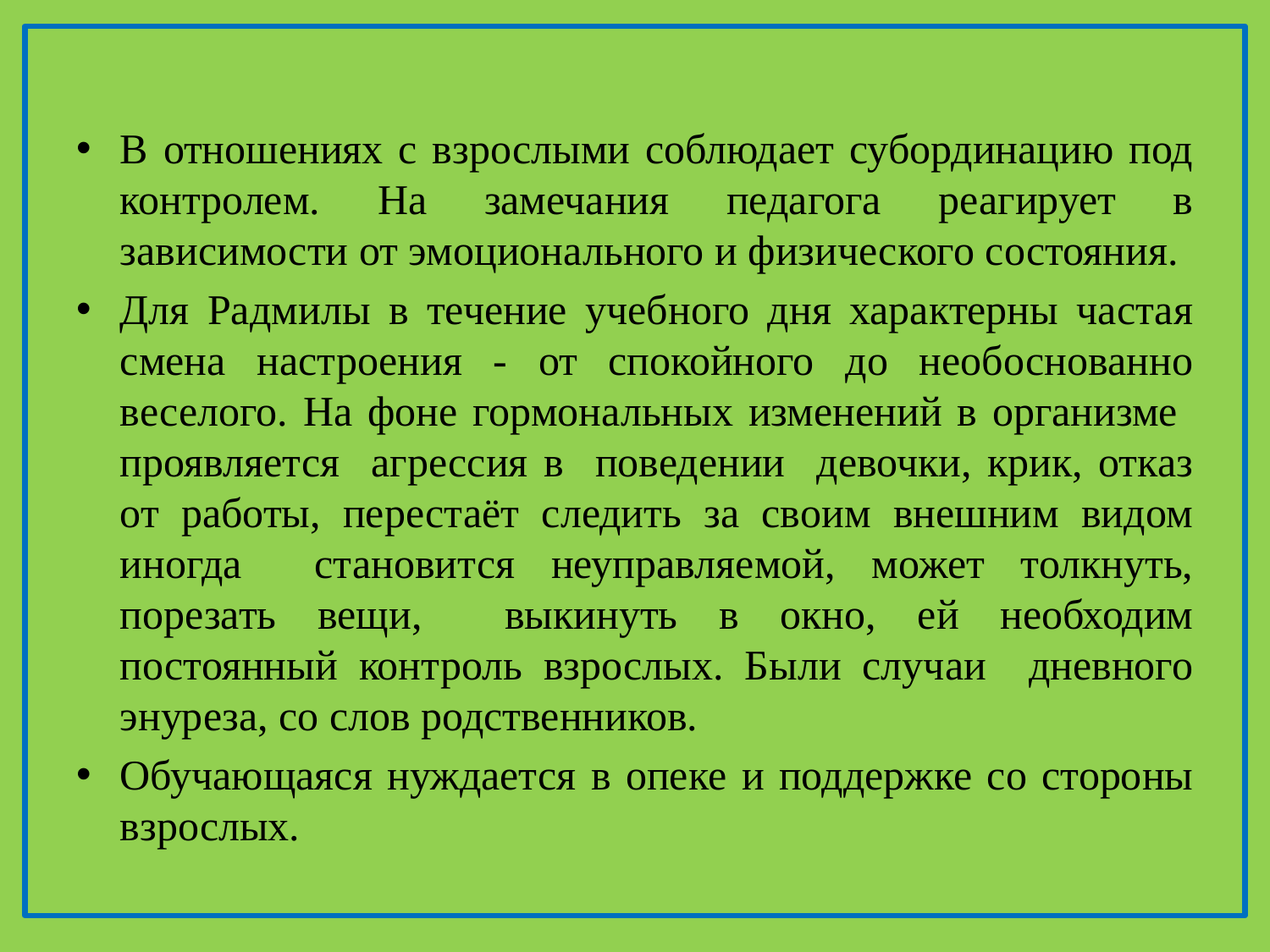

В отношениях с взрослыми соблюдает субординацию под контролем. На замечания педагога реагирует в зависимости от эмоционального и физического состояния.
Для Радмилы в течение учебного дня характерны частая смена настроения - от спокойного до необоснованно веселого. На фоне гормональных изменений в организме  проявляется  агрессия в  поведении  девочки, крик, отказ от работы, перестаёт следить за своим внешним видом иногда  становится неуправляемой, может толкнуть, порезать вещи,  выкинуть в окно, ей необходим постоянный контроль взрослых. Были случаи  дневного энуреза, со слов родственников.
Обучающаяся нуждается в опеке и поддержке со стороны взрослых.